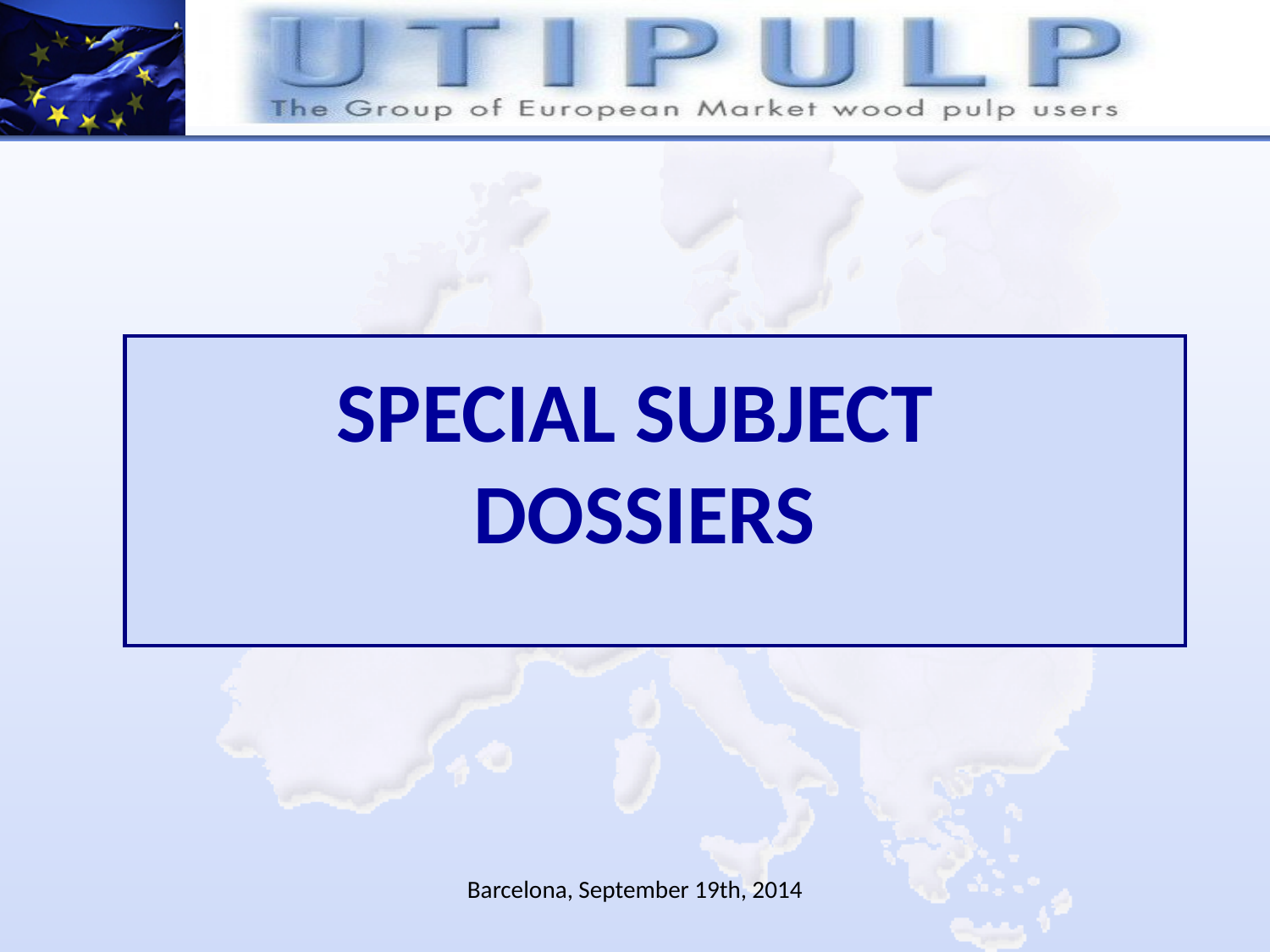

SPECIAL SUBJECT
 DOSSIERS

Barcelona, September 19th, 2014